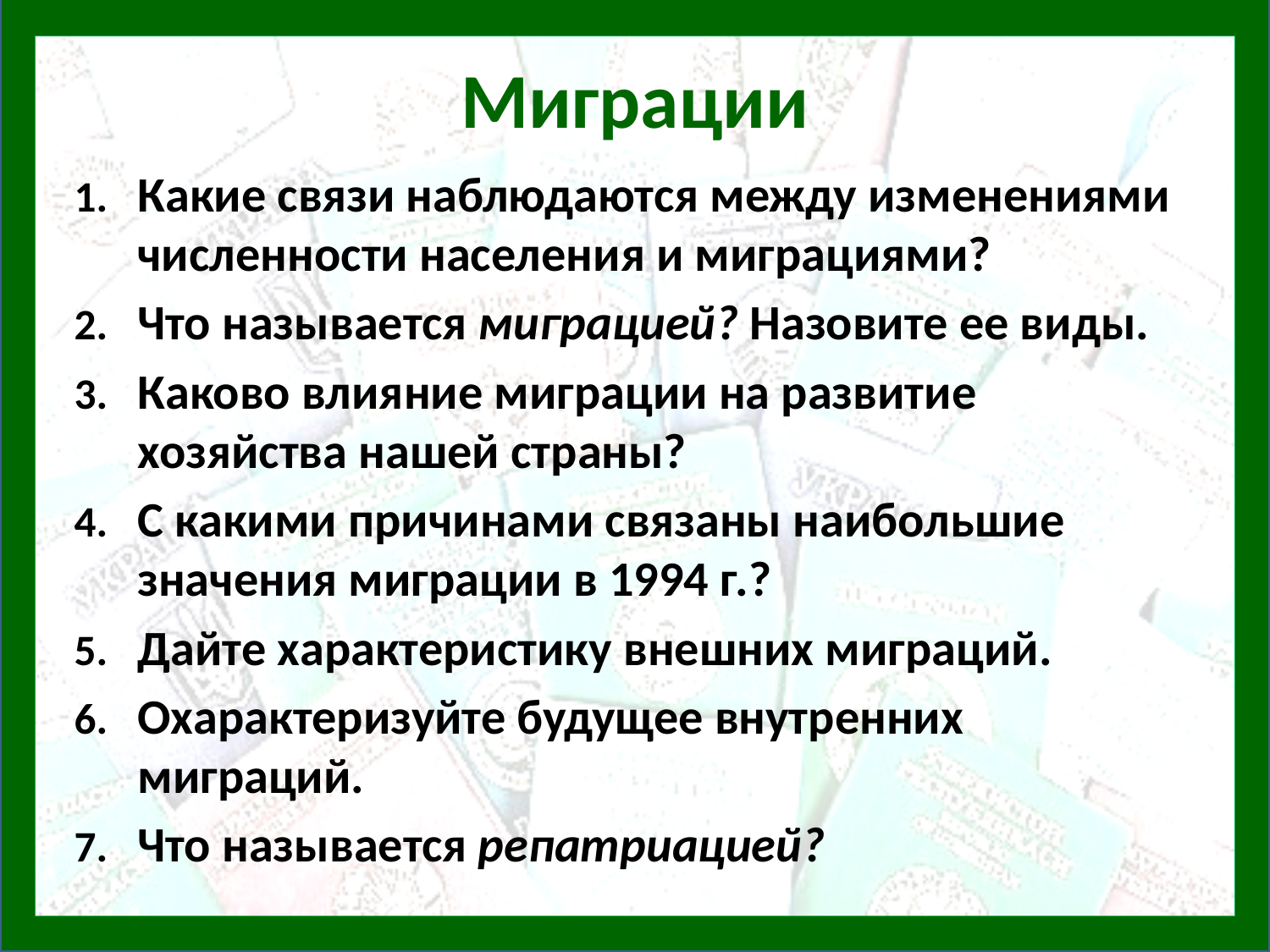

# Миграции
Какие связи наблюдаются между изменениями численности населения и миграциями?
Что называется миграцией? Назовите ее виды.
Каково влияние миграции на развитие хозяйства нашей страны?
С какими причинами связаны наибольшие значения миграции в 1994 г.?
Дайте характеристику внешних миграций.
Охарактеризуйте будущее внутренних миграций.
Что называется репатриацией?